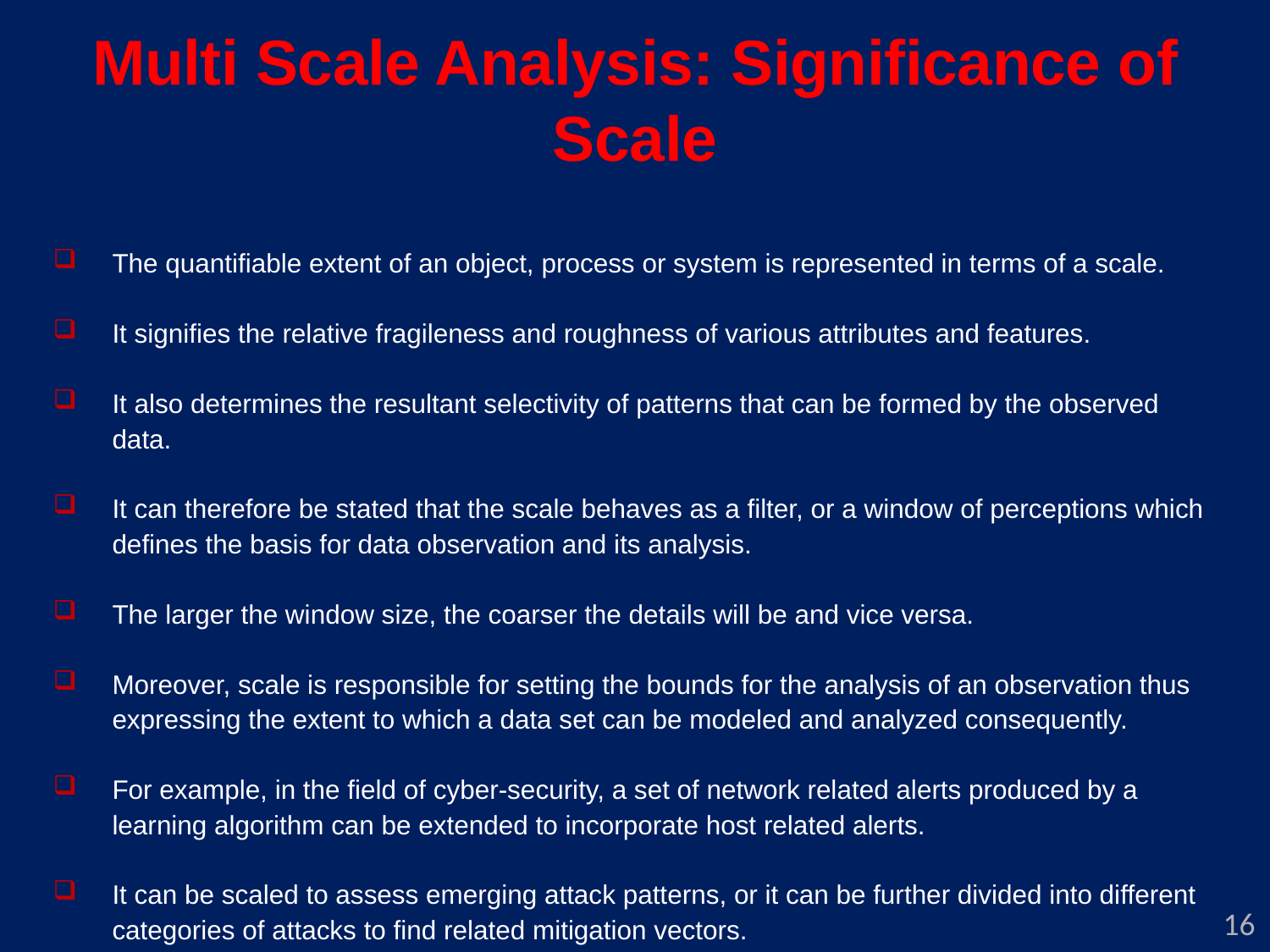

# Multi Scale Analysis: Significance of Scale
The quantifiable extent of an object, process or system is represented in terms of a scale.

It signifies the relative fragileness and roughness of various attributes and features.

It also determines the resultant selectivity of patterns that can be formed by the observed data.

It can therefore be stated that the scale behaves as a filter, or a window of perceptions which defines the basis for data observation and its analysis.

The larger the window size, the coarser the details will be and vice versa.

Moreover, scale is responsible for setting the bounds for the analysis of an observation thus expressing the extent to which a data set can be modeled and analyzed consequently.

For example, in the field of cyber-security, a set of network related alerts produced by a learning algorithm can be extended to incorporate host related alerts.

It can be scaled to assess emerging attack patterns, or it can be further divided into different categories of attacks to find related mitigation vectors.
16